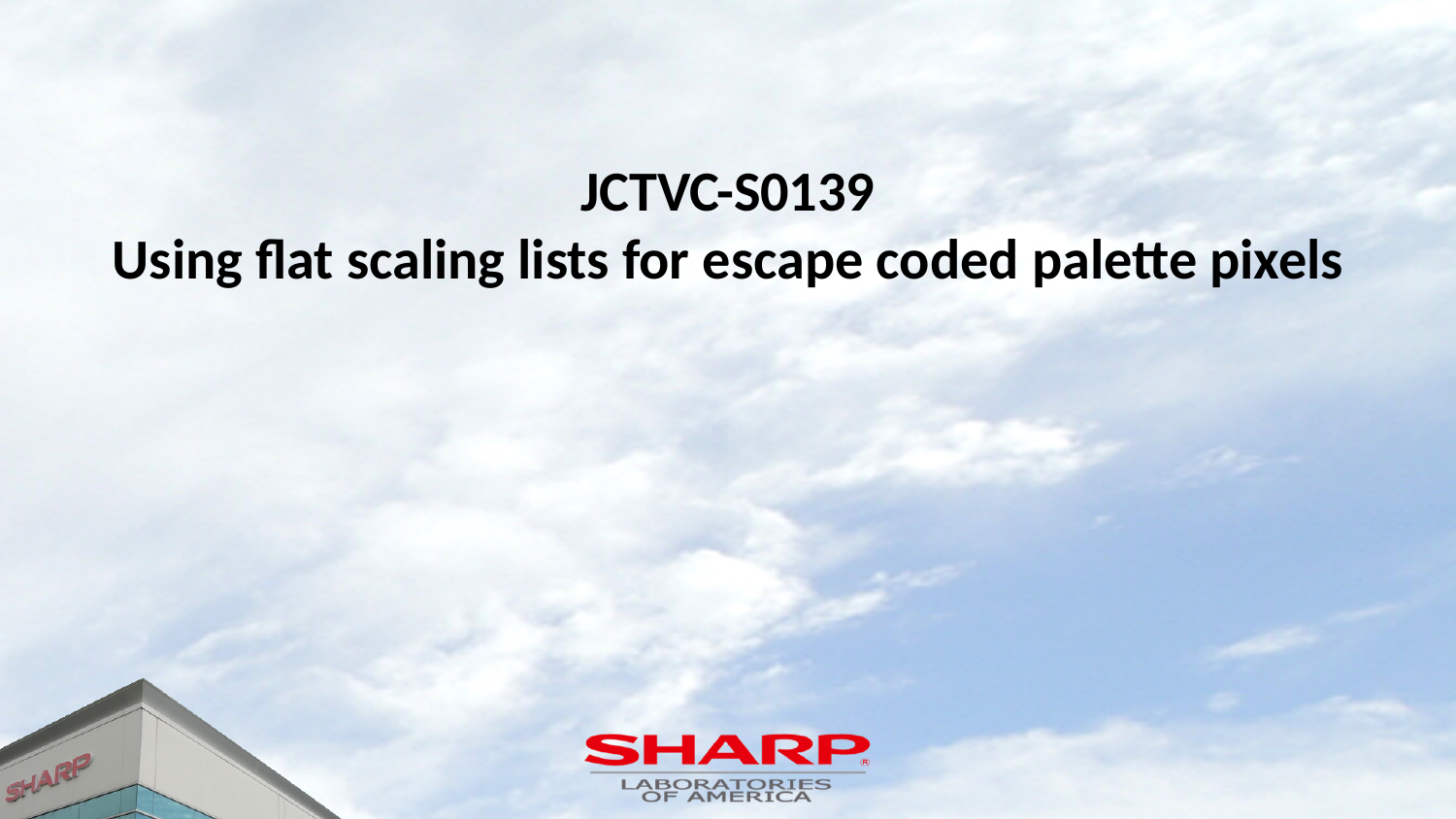

# JCTVC-S0139 Using flat scaling lists for escape coded palette pixels